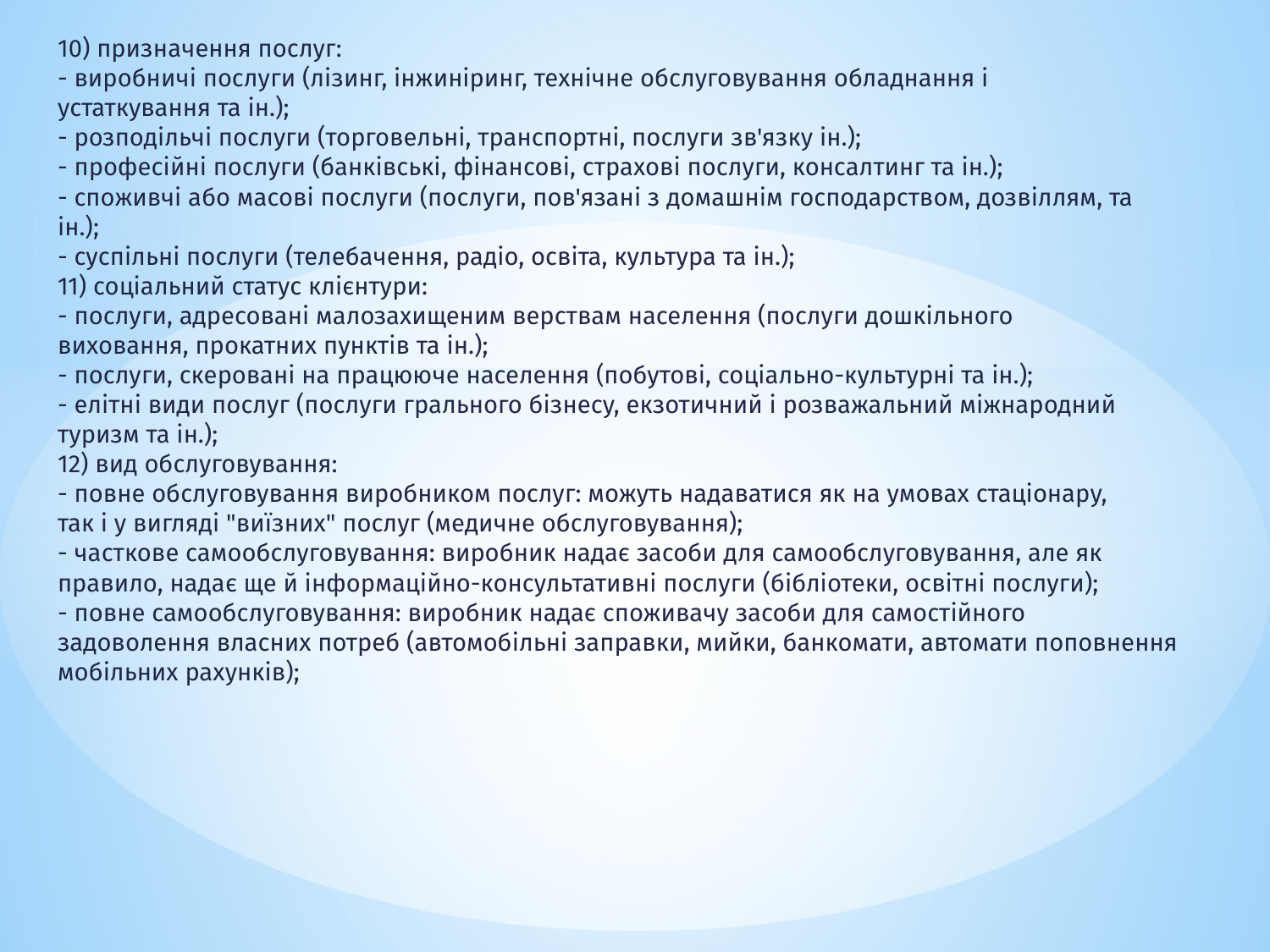

10) призначення послуг:
- виробничі послуги (лізинг, інжиніринг, технічне обслуговування обладнання і
устаткування та ін.);
- розподільчі послуги (торговельні, транспортні, послуги зв'язку ін.);
- професійні послуги (банківські, фінансові, страхові послуги, консалтинг та ін.);
- споживчі або масові послуги (послуги, пов'язані з домашнім господарством, дозвіллям, та
ін.);
- суспільні послуги (телебачення, радіо, освіта, культура та ін.);
11) соціальний статус клієнтури:
- послуги, адресовані малозахищеним верствам населення (послуги дошкільного
виховання, прокатних пунктів та ін.);
- послуги, скеровані на працююче населення (побутові, соціально-культурні та ін.);
- елітні види послуг (послуги грального бізнесу, екзотичний і розважальний міжнародний
туризм та ін.);
12) вид обслуговування:
- повне обслуговування виробником послуг: можуть надаватися як на умовах стаціонару,
так і у вигляді "виїзних" послуг (медичне обслуговування);
- часткове самообслуговування: виробник надає засоби для самообслуговування, але як
правило, надає ще й інформаційно-консультативні послуги (бібліотеки, освітні послуги);
- повне самообслуговування: виробник надає споживачу засоби для самостійного
задоволення власних потреб (автомобільні заправки, мийки, банкомати, автомати поповнення
мобільних рахунків);